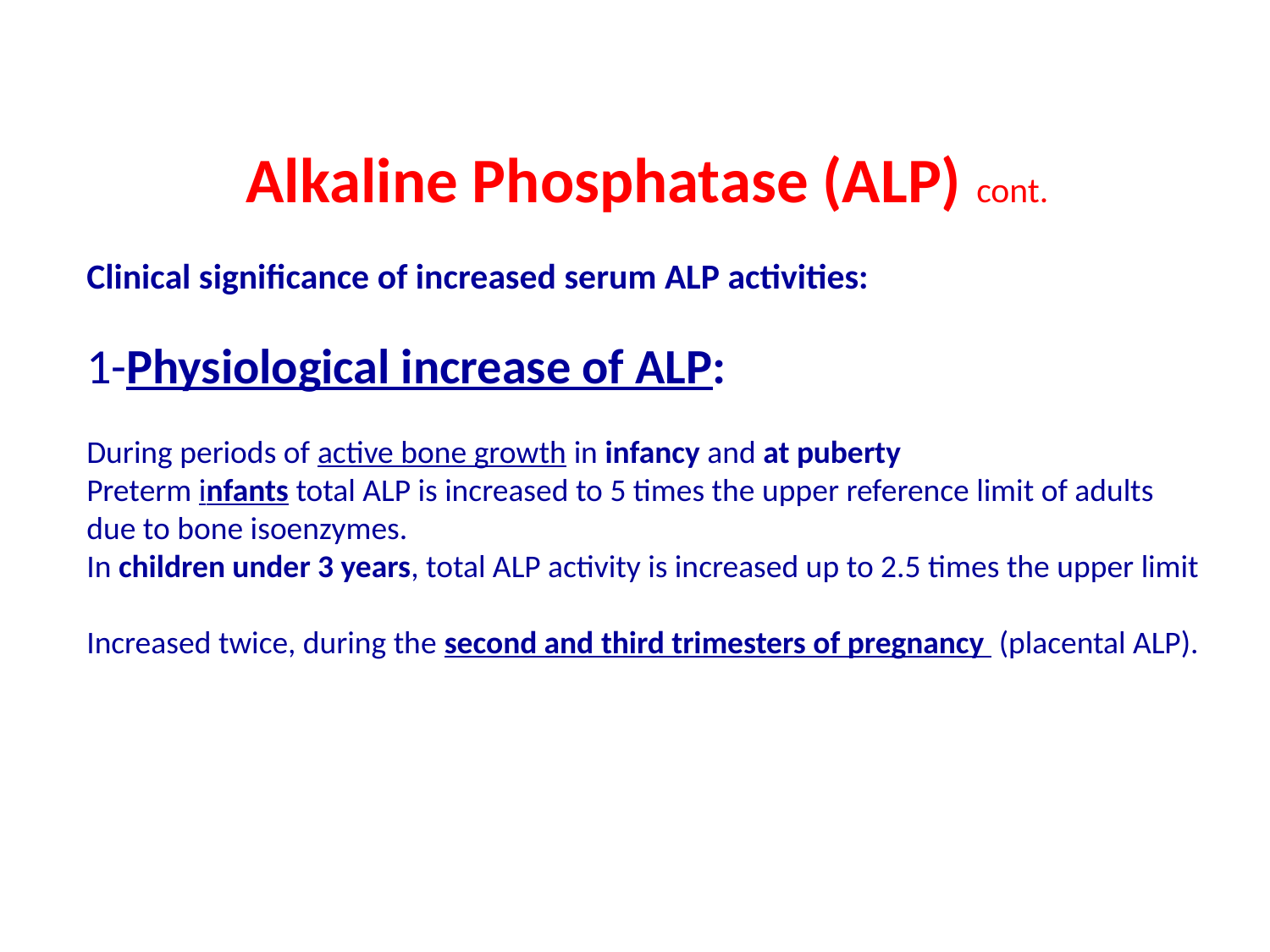

Alkaline Phosphatase (ALP) cont.

Clinical significance of increased serum ALP activities:

1-Physiological increase of ALP:

During periods of active bone growth in infancy and at puberty
Preterm infants total ALP is increased to 5 times the upper reference limit of adults due to bone isoenzymes.
In children under 3 years, total ALP activity is increased up to 2.5 times the upper limit

Increased twice, during the second and third trimesters of pregnancy  (placental ALP).